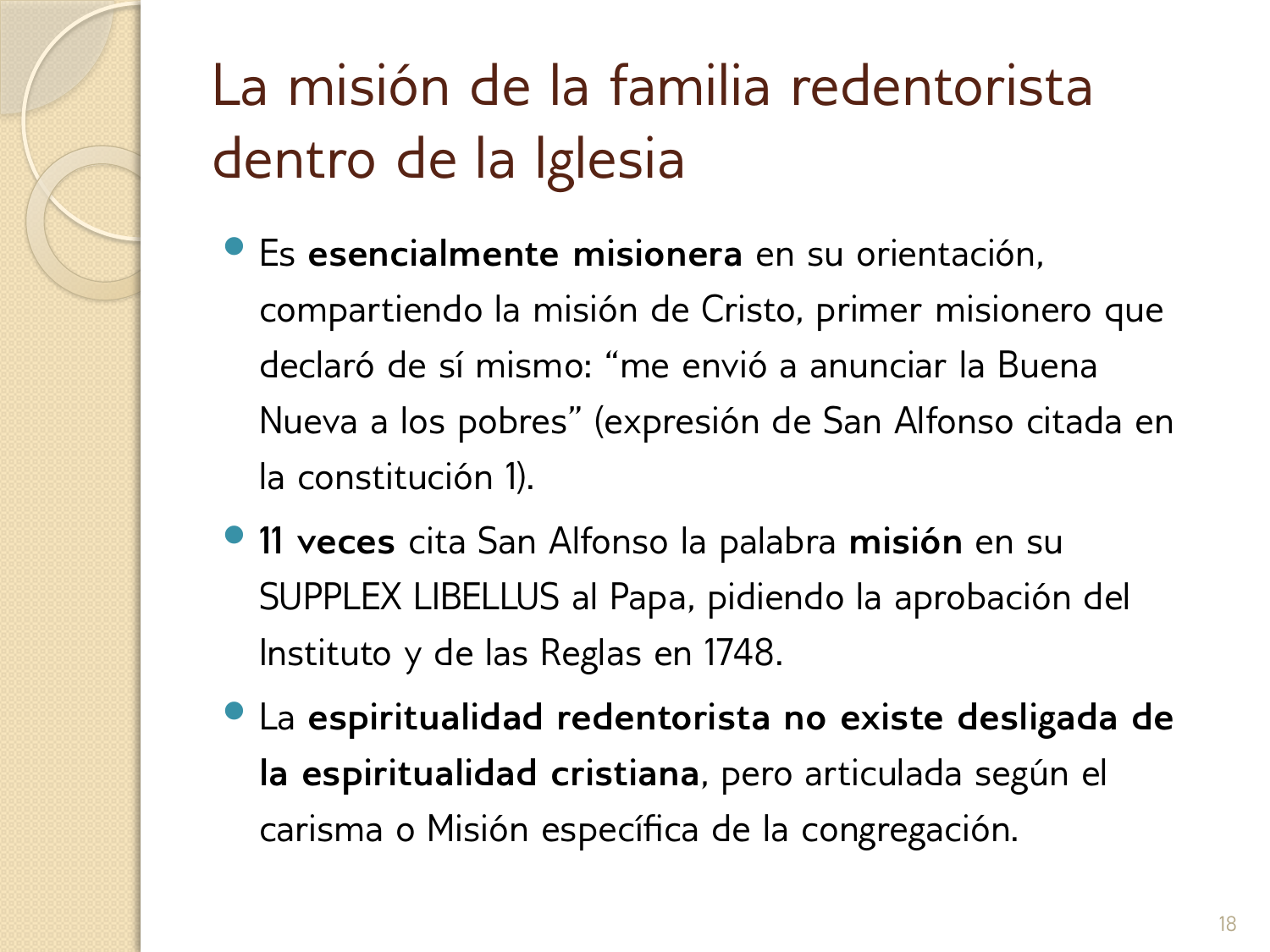

# La misión de la familia redentorista dentro de la Iglesia
Es esencialmente misionera en su orientación, compartiendo la misión de Cristo, primer misionero que declaró de sí mismo: “me envió a anunciar la Buena Nueva a los pobres” (expresión de San Alfonso citada en la constitución 1).
11 veces cita San Alfonso la palabra misión en su SUPPLEX LIBELLUS al Papa, pidiendo la aprobación del Instituto y de las Reglas en 1748.
La espiritualidad redentorista no existe desligada de la espiritualidad cristiana, pero articulada según el carisma o Misión específica de la congregación.

18